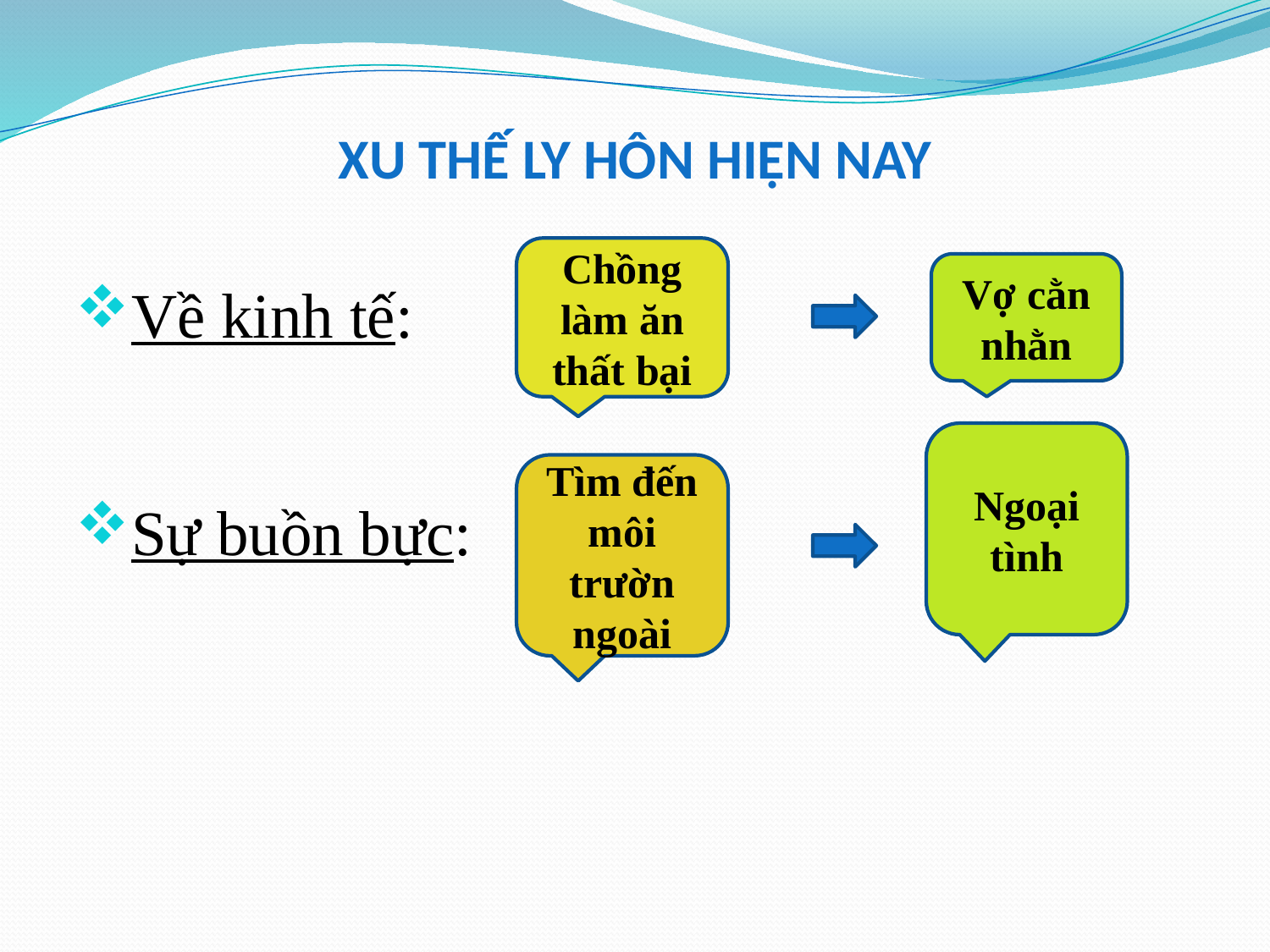

# Xu thế ly hôn hiện nay
Chồng làm ăn thất bại
Vợ cằn nhằn
Về kinh tế:

Sự buồn bực:

Ngoại tình
Tìm đến môi trườn ngoài